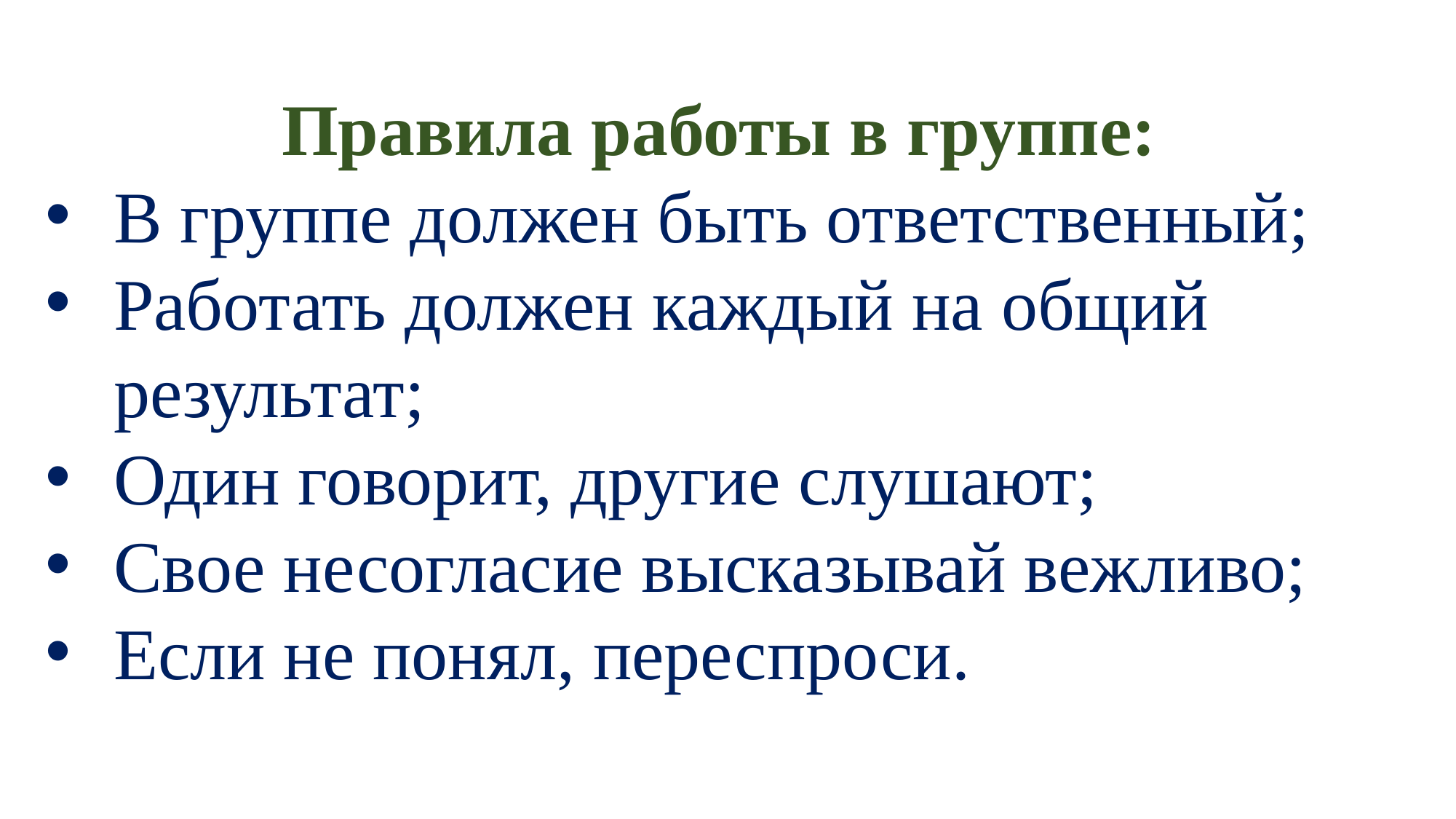

Правила работы в группе:
В группе должен быть ответственный;
Работать должен каждый на общий результат;
Один говорит, другие слушают;
Свое несогласие высказывай вежливо;
Если не понял, переспроси.